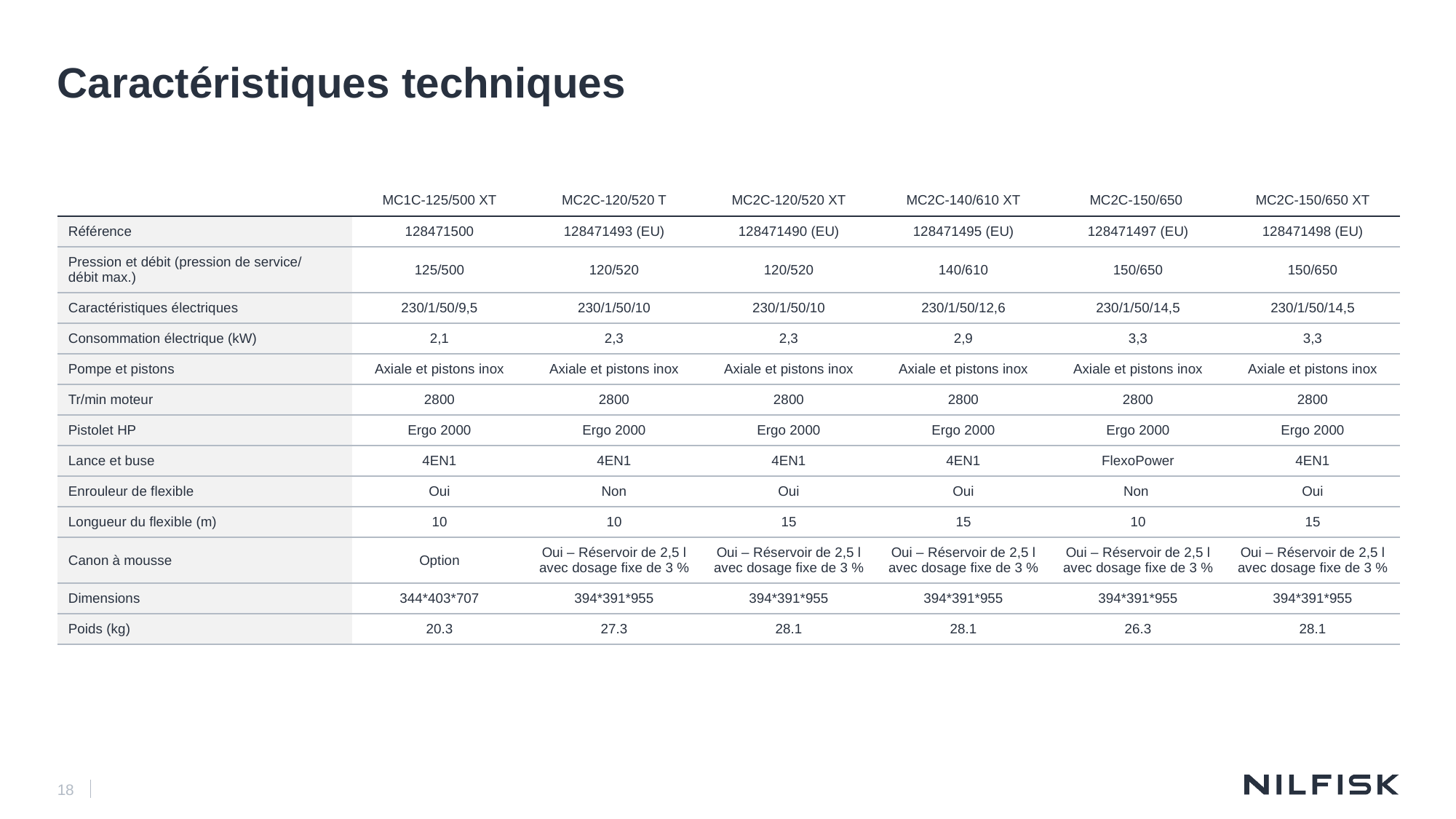

# Caractéristiques techniques
|  | MC1C-125/500 XT | MC2C-120/520 T | MC2C-120/520 XT | MC2C-140/610 XT | MC2C-150/650 | MC2C-150/650 XT |
| --- | --- | --- | --- | --- | --- | --- |
| Référence | 128471500 | 128471493 (EU) | 128471490 (EU) | 128471495 (EU) | 128471497 (EU) | 128471498 (EU) |
| Pression et débit (pression de service/ débit max.) | 125/500 | 120/520 | 120/520 | 140/610 | 150/650 | 150/650 |
| Caractéristiques électriques | 230/1/50/9,5 | 230/1/50/10 | 230/1/50/10 | 230/1/50/12,6 | 230/1/50/14,5 | 230/1/50/14,5 |
| Consommation électrique (kW) | 2,1 | 2,3 | 2,3 | 2,9 | 3,3 | 3,3 |
| Pompe et pistons | Axiale et pistons inox | Axiale et pistons inox | Axiale et pistons inox | Axiale et pistons inox | Axiale et pistons inox | Axiale et pistons inox |
| Tr/min moteur | 2800 | 2800 | 2800 | 2800 | 2800 | 2800 |
| Pistolet HP | Ergo 2000 | Ergo 2000 | Ergo 2000 | Ergo 2000 | Ergo 2000 | Ergo 2000 |
| Lance et buse | 4EN1 | 4EN1 | 4EN1 | 4EN1 | FlexoPower | 4EN1 |
| Enrouleur de flexible | Oui | Non | Oui | Oui | Non | Oui |
| Longueur du flexible (m) | 10 | 10 | 15 | 15 | 10 | 15 |
| Canon à mousse | Option | Oui – Réservoir de 2,5 l avec dosage fixe de 3 % | Oui – Réservoir de 2,5 l avec dosage fixe de 3 % | Oui – Réservoir de 2,5 l avec dosage fixe de 3 % | Oui – Réservoir de 2,5 l avec dosage fixe de 3 % | Oui – Réservoir de 2,5 l avec dosage fixe de 3 % |
| Dimensions | 344\*403\*707 | 394\*391\*955 | 394\*391\*955 | 394\*391\*955 | 394\*391\*955 | 394\*391\*955 |
| Poids (kg) | 20.3 | 27.3 | 28.1 | 28.1 | 26.3 | 28.1 |
18